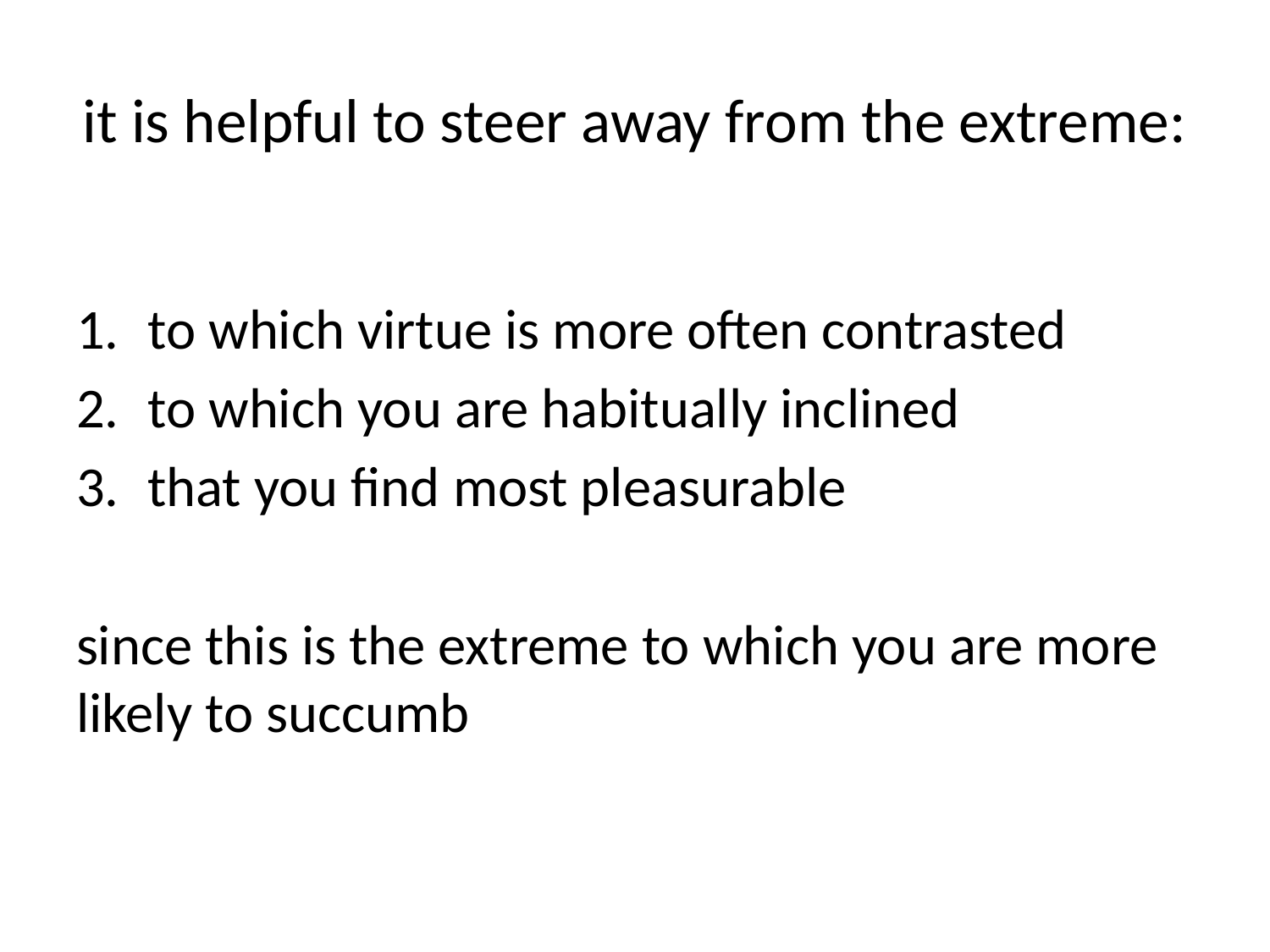

# it is helpful to steer away from the extreme:
to which virtue is more often contrasted
to which you are habitually inclined
that you find most pleasurable

since this is the extreme to which you are more likely to succumb